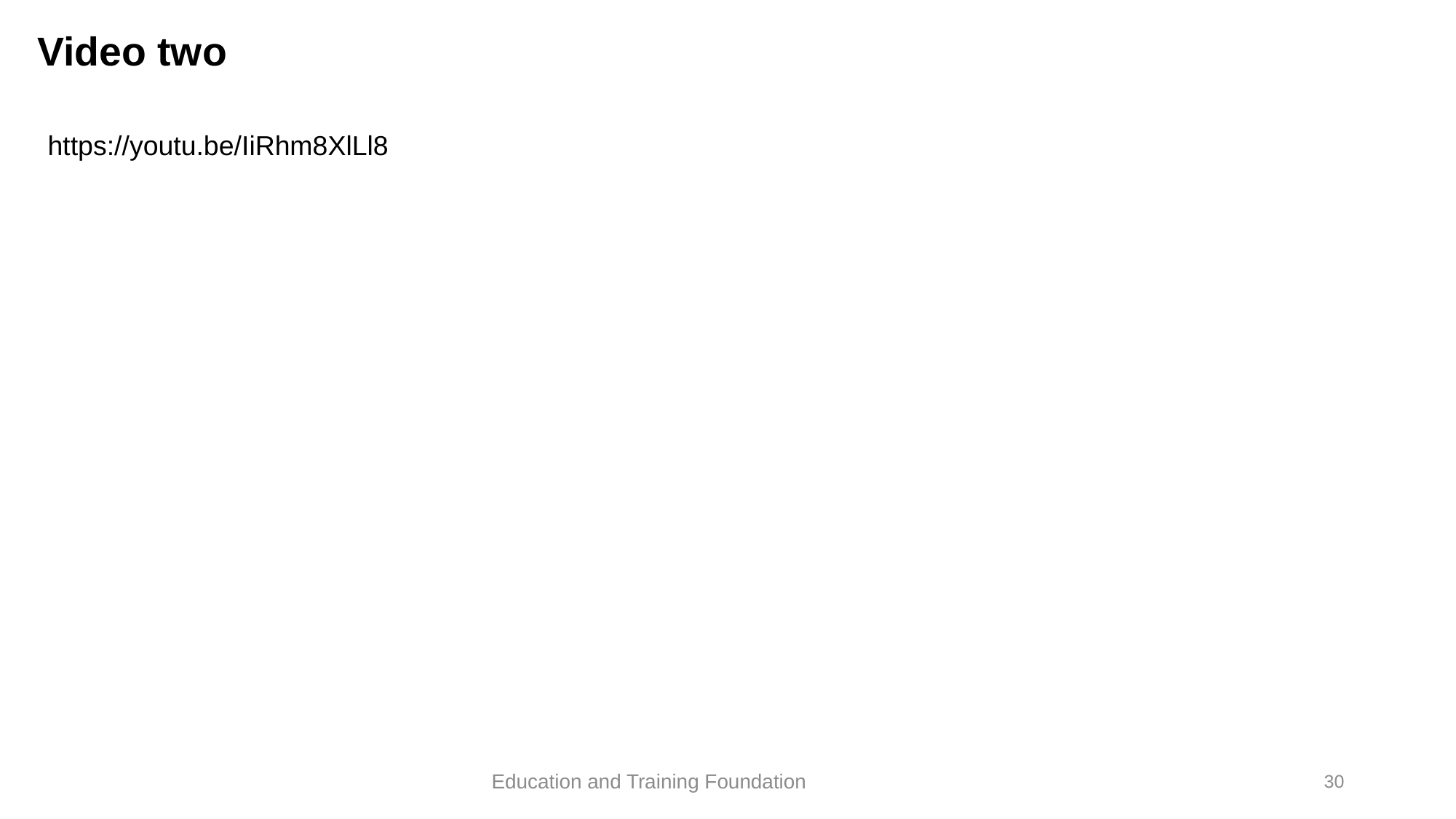

# Video two
https://youtu.be/IiRhm8XlLl8
30
Education and Training Foundation